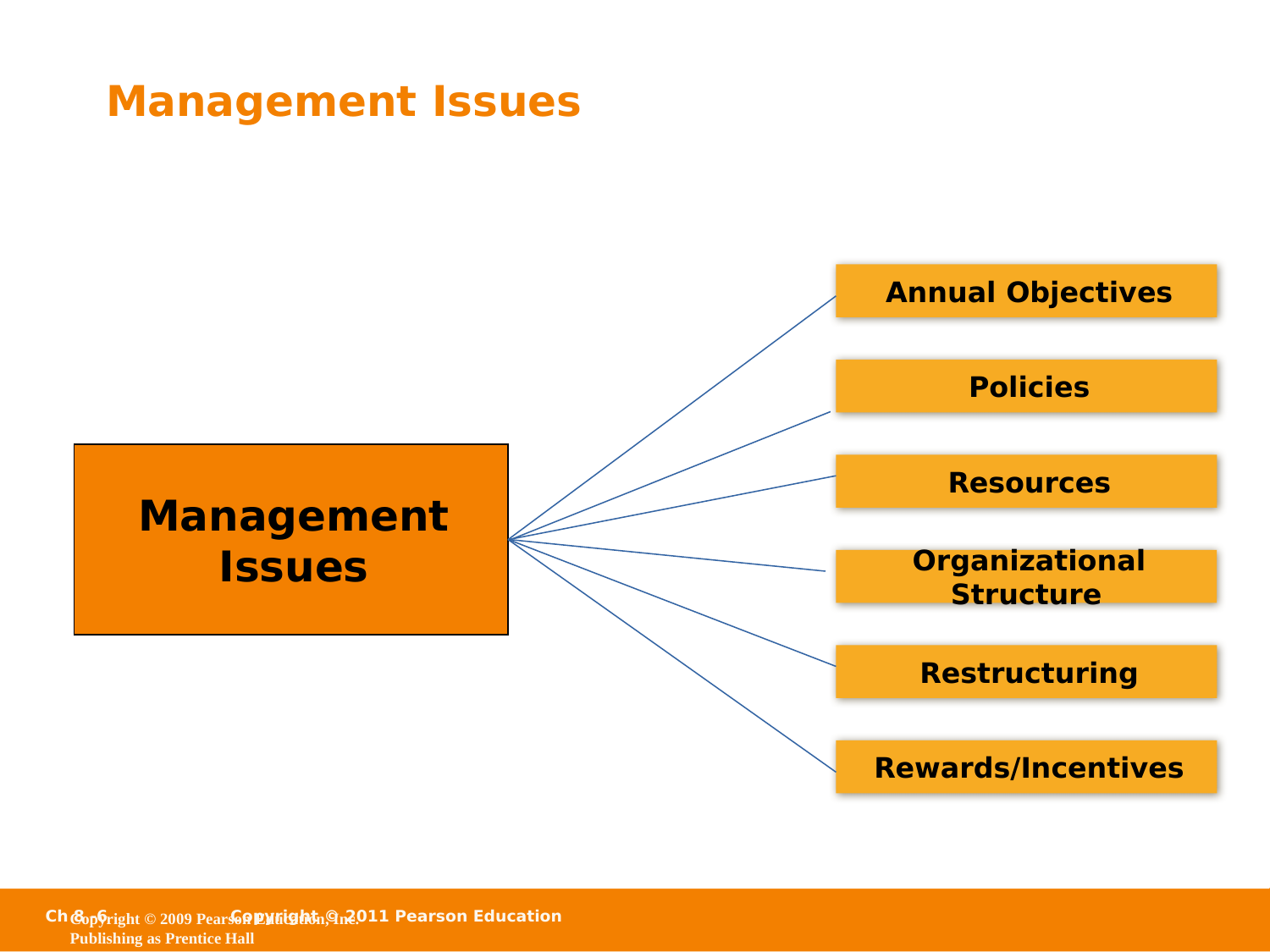

Management Issues

Annual Objectives

Policies

Management
Issues

Resources

Organizational Structure

Restructuring

Rewards/Incentives
Ch 8 -6
Copyright © 2011 Pearson Education